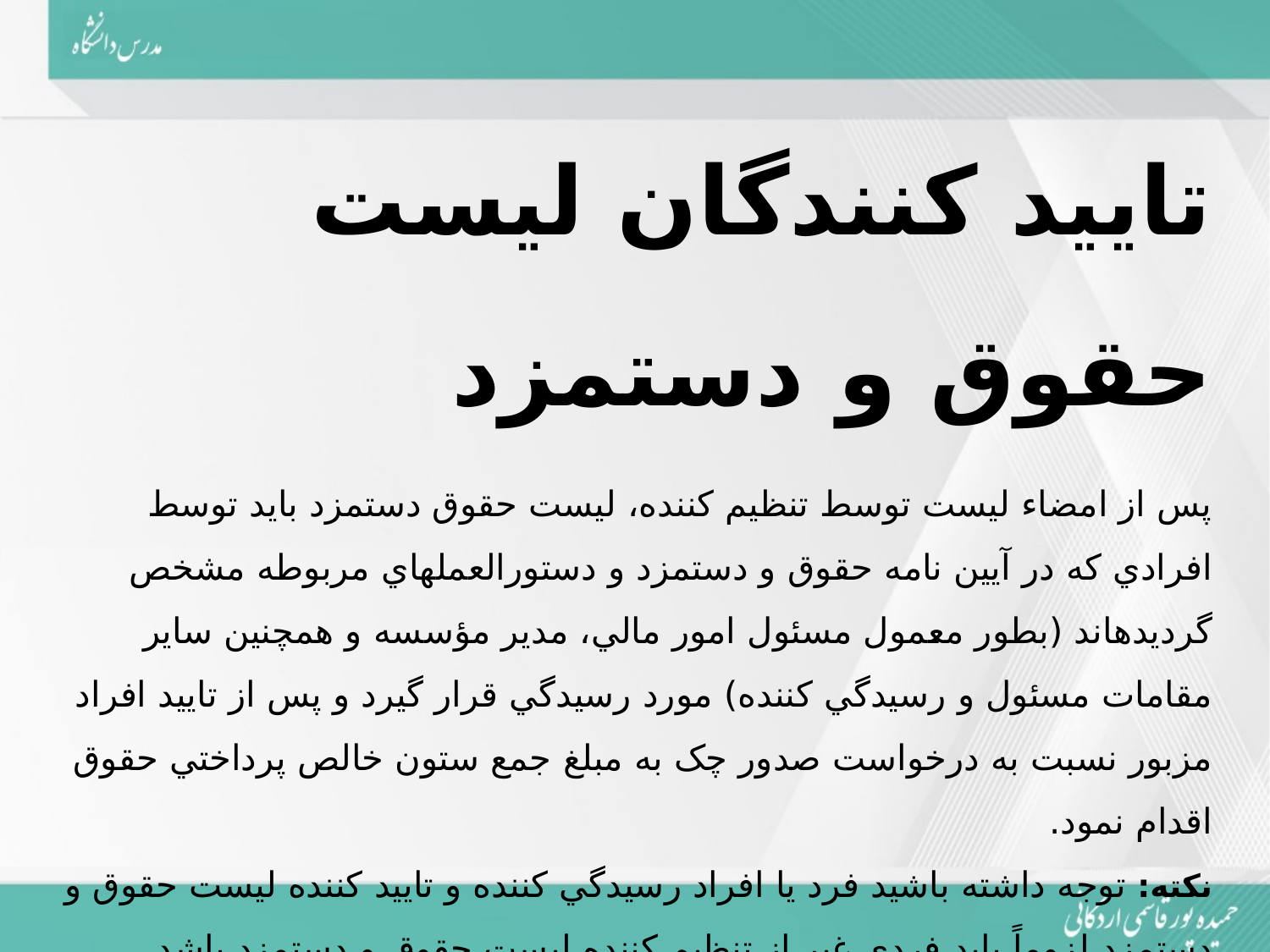

تاييد کنندگان ليست حقوق و دستمزد

پس از امضاء ليست توسط تنظيم کننده، ليست حقوق دستمزد بايد توسط افرادي که در آيين نامه­ حقوق و دستمزد و دستورالعمل­هاي مربوطه مشخص گرديده­اند (بطور معمول مسئول امور مالي، مدير مؤسسه و همچنين ساير مقامات مسئول و رسيدگي کننده) مورد رسيدگي قرار گيرد و پس از تاييد افراد مزبور نسبت به درخواست صدور چک به مبلغ جمع ستون خالص پرداختي حقوق اقدام نمود.
نکته: توجه داشته باشيد فرد يا افراد رسيدگي کننده و تاييد کننده ليست حقوق و دستمزد لزوماً بايد فردي غير از تنظيم کننده ليست حقوق و دستمزد باشد.